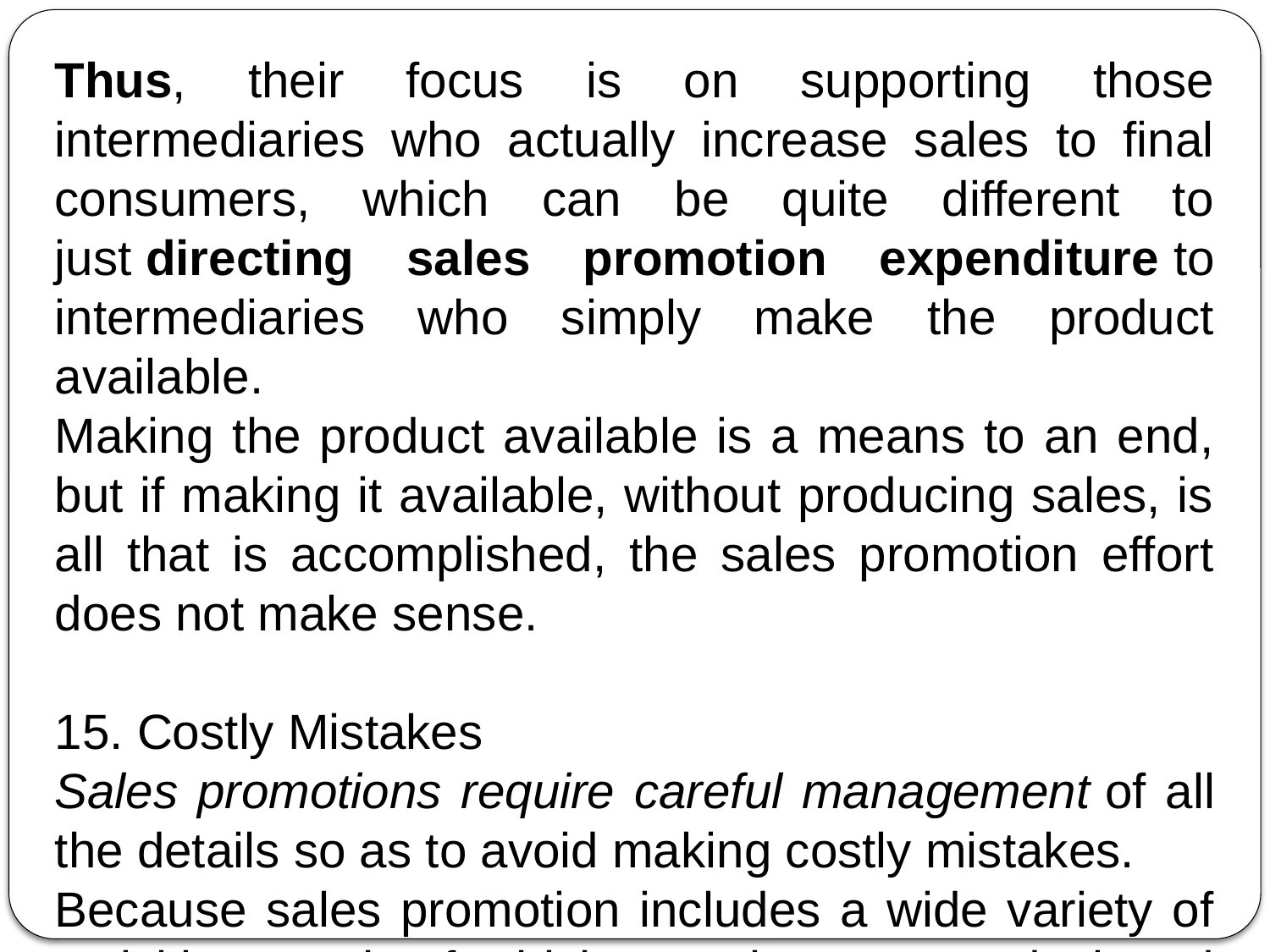

Thus, their focus is on supporting those intermediaries who actually increase sales to final consumers, which can be quite different to just directing sales promotion expenditure to intermediaries who simply make the product available.
Making the product available is a means to an end, but if making it available, without producing sales, is all that is accomplished, the sales promotion effort does not make sense.

15. Costly Mistakes
Sales promotions require careful management of all the details so as to avoid making costly mistakes.
Because sales promotion includes a wide variety of activities, each of which may be custom designed and use only once, a wide range of skills is required.
Mistakes caused by lack of experience can be very costly